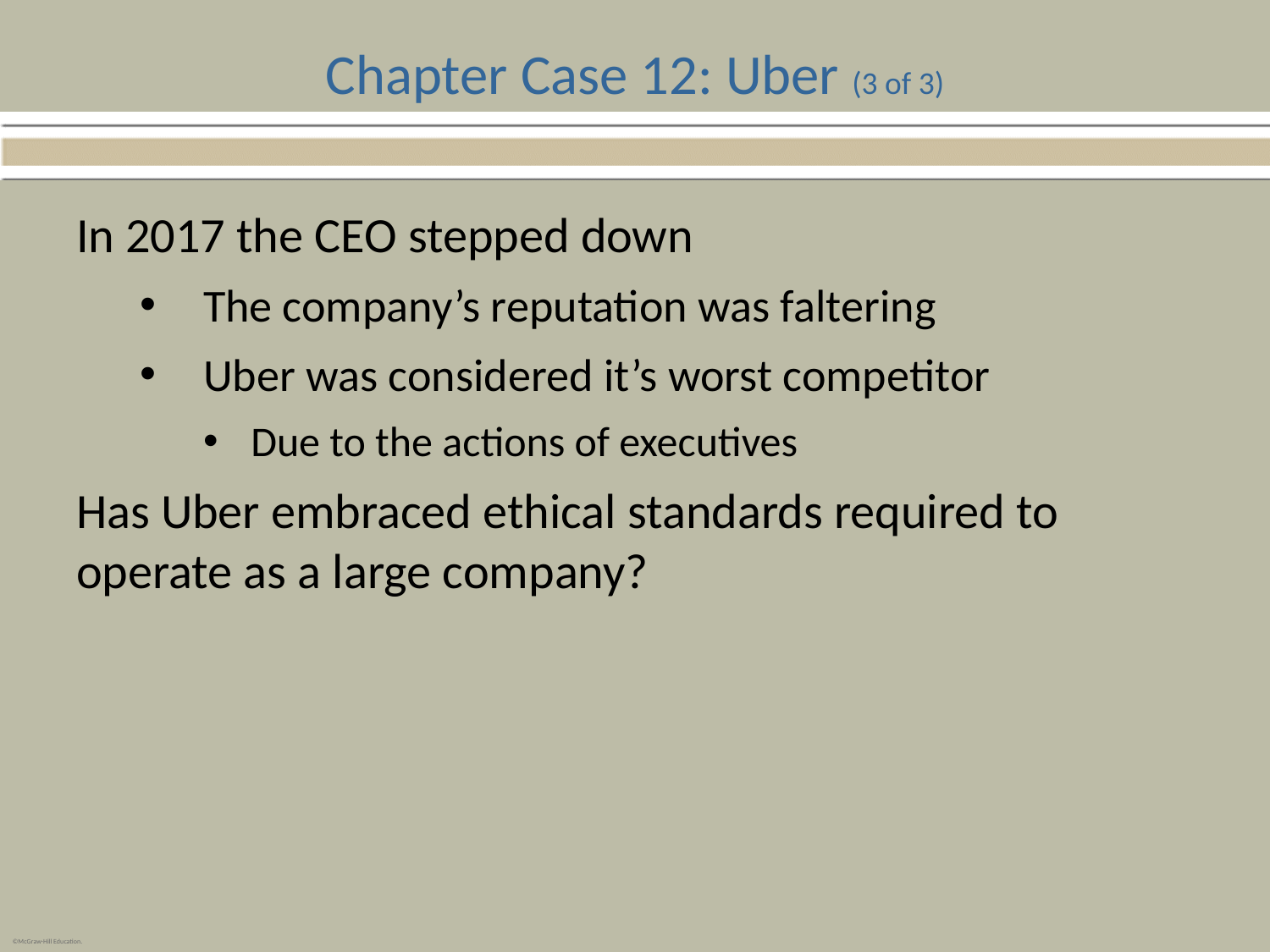

# Chapter Case 12: Uber (3 of 3)
In 2017 the CEO stepped down
The company’s reputation was faltering
Uber was considered it’s worst competitor
Due to the actions of executives
Has Uber embraced ethical standards required to operate as a large company?